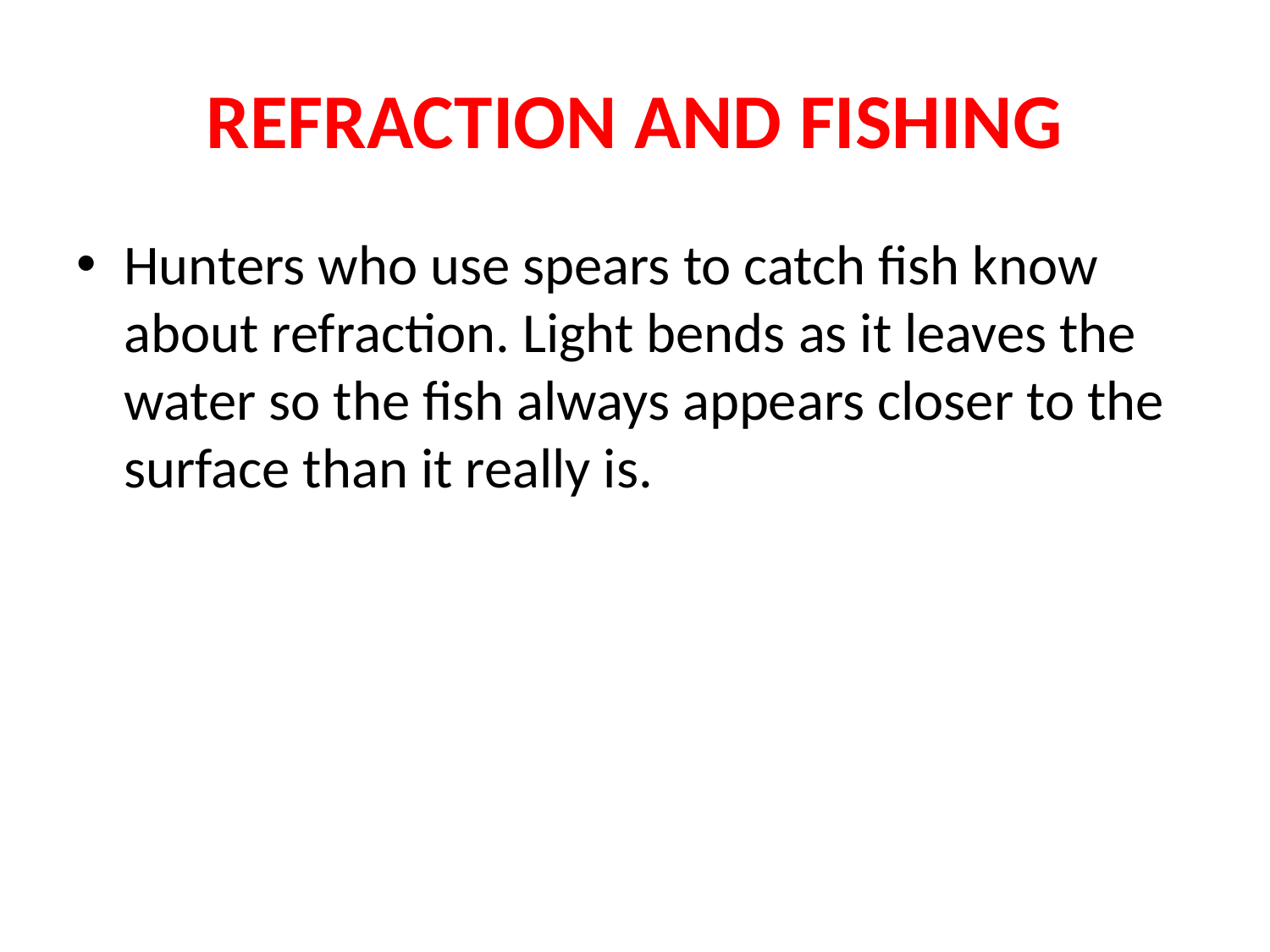

# REFRACTION AND FISHING
Hunters who use spears to catch fish know about refraction. Light bends as it leaves the water so the fish always appears closer to the surface than it really is.